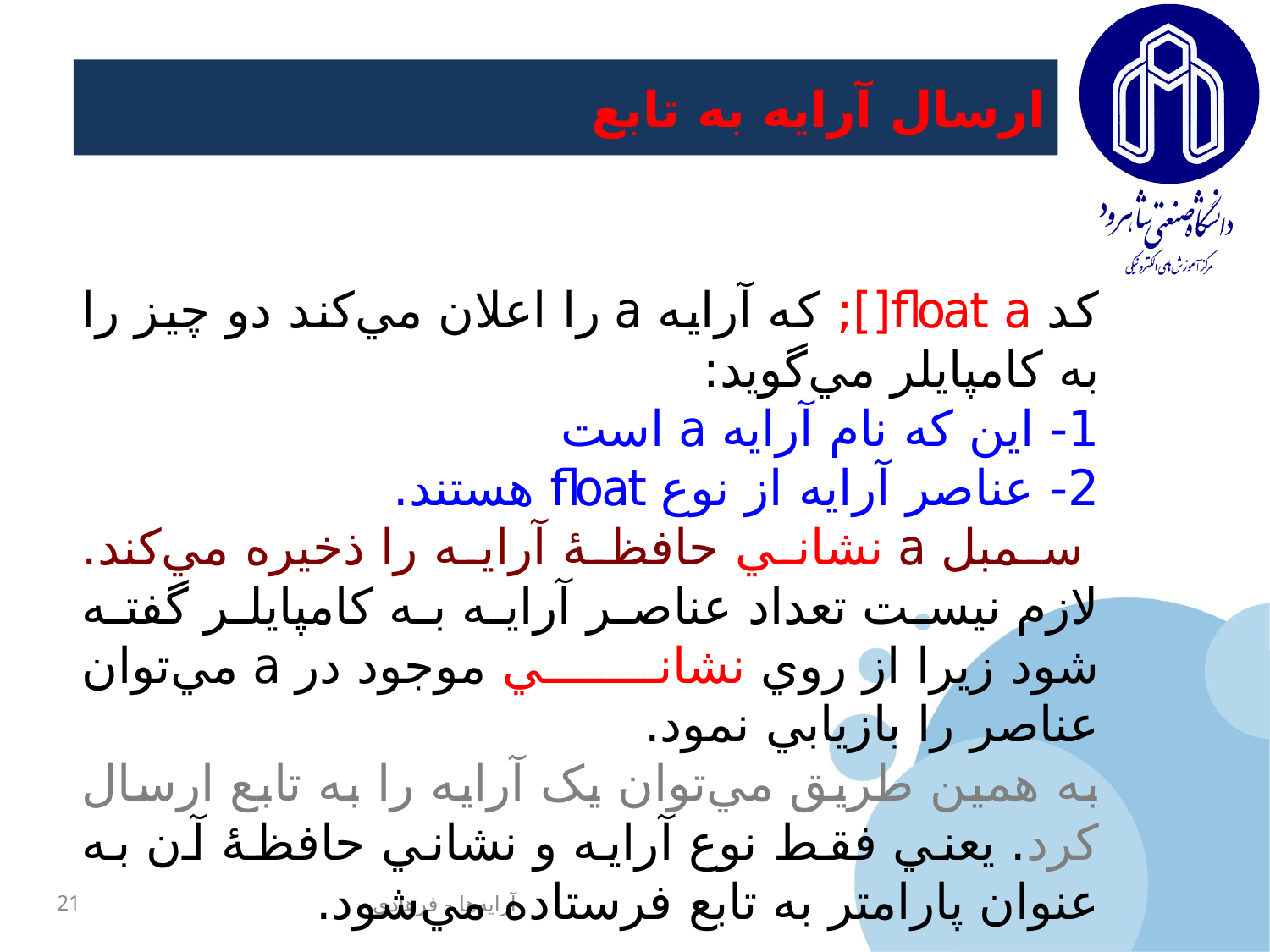

# ارسال آرايه به تابع‌
كد float a[]; كه آرايه a را اعلان مي‌كند دو چيز را به كامپايلر مي‌گويد:
1- اين که نام آرايه a است
2- عناصر آرايه از نوع float هستند.
 سمبل a نشاني حافظۀ آرايه را ذخيره مي‌کند. لازم نيست تعداد عناصر آرايه به کامپايلر گفته شود زيرا از روي نشاني موجود در a مي‌توان عناصر را بازيابي نمود.
به همين طريق مي‌توان يک آرايه را به تابع ارسال کرد. يعني فقط نوع آرايه و نشاني حافظۀ آن به عنوان پارامتر به تابع فرستاده مي‌شود.
21
آرايه‌ها - فرهادي